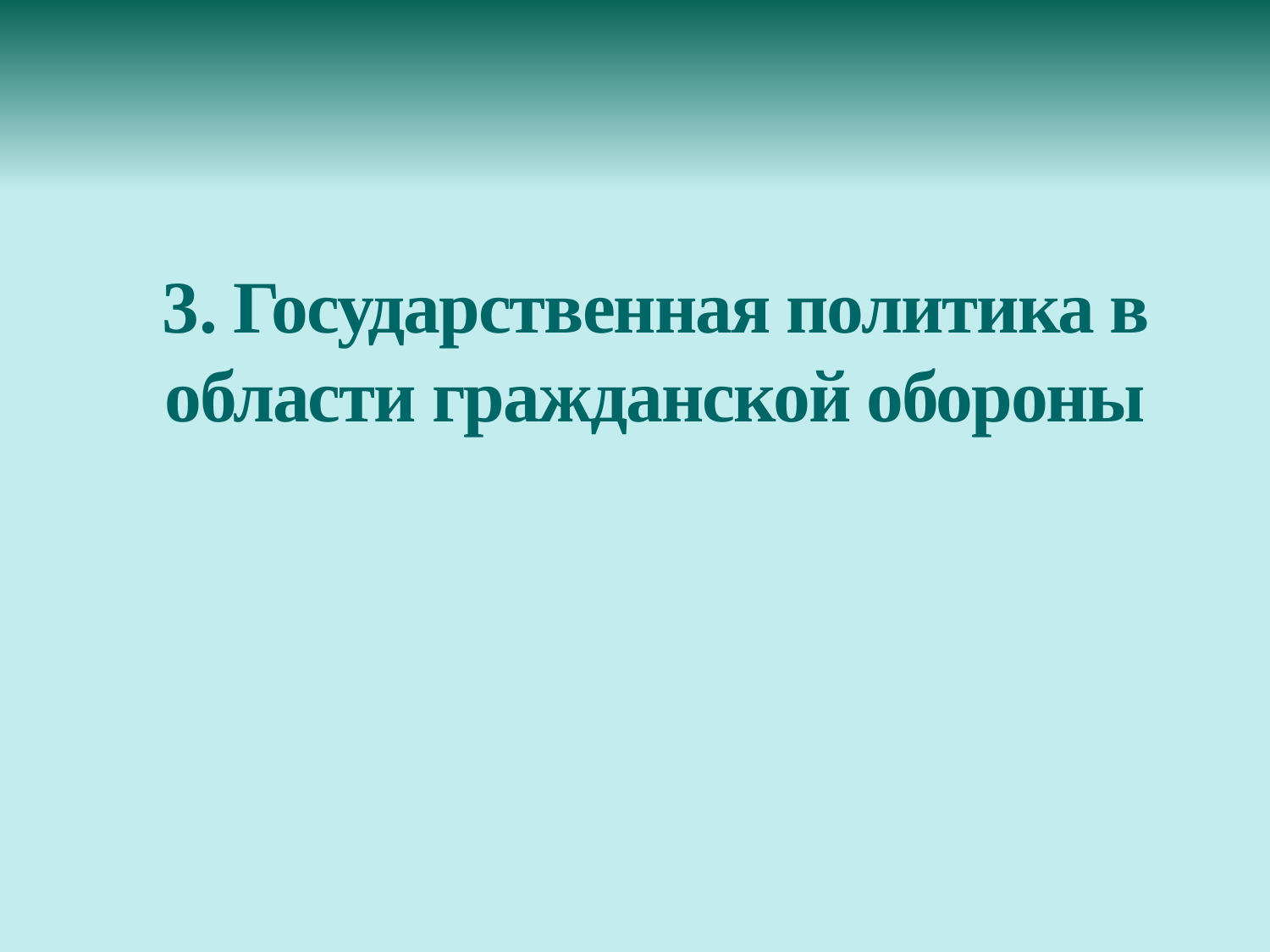

3. Государственная политика в области гражданской обороны